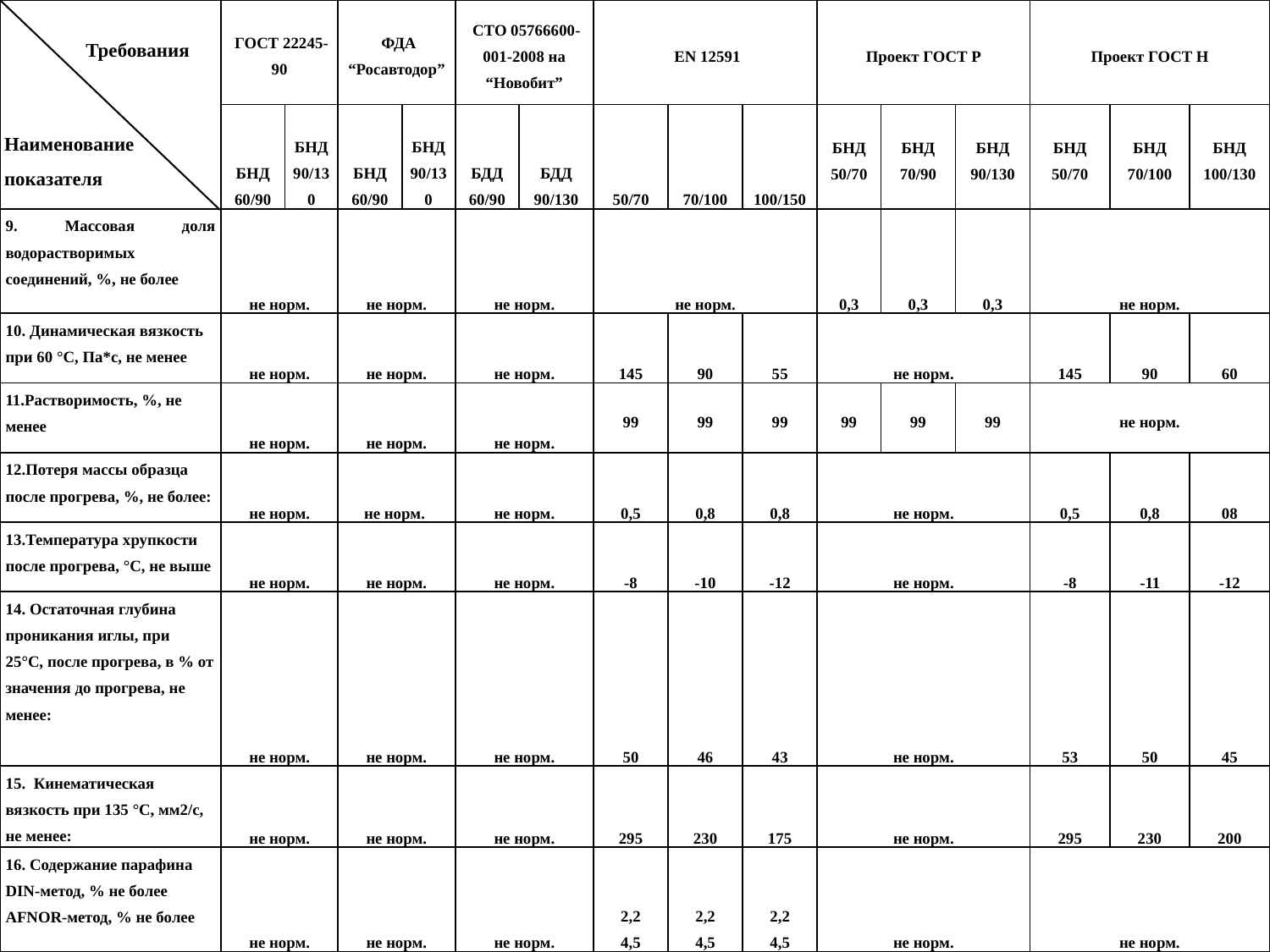

|  | ГОСТ 22245-90 |  | ФДА “Росавтодор” |  | СТО 05766600-001-2008 на “Новобит” |  | EN 12591 |  |  | Проект ГОСТ Р |  |  | Проект ГОСТ Н |  |  |
| --- | --- | --- | --- | --- | --- | --- | --- | --- | --- | --- | --- | --- | --- | --- | --- |
|  | БНД 60/90 | БНД 90/130 | БНД 60/90 | БНД 90/130 | БДД 60/90 | БДД 90/130 | 50/70 | 70/100 | 100/150 | БНД 50/70 | БНД 70/90 | БНД 90/130 | БНД 50/70 | БНД 70/100 | БНД 100/130 |
| 9. Массовая доля водорастворимых соединений, %, не более | не норм. |  | не норм. |  | не норм. |  | не норм. |  |  | 0,3 | 0,3 | 0,3 | не норм. |  |  |
| 10. Динамическая вязкость при 60 °С, Па\*с, не менее | не норм. |  | не норм. |  | не норм. |  | 145 | 90 | 55 | не норм. |  |  | 145 | 90 | 60 |
| 11.Растворимость, %, не менее | не норм. |  | не норм. |  | не норм. |  | 99 | 99 | 99 | 99 | 99 | 99 | не норм. |  |  |
| 12.Потеря массы образца после прогрева, %, не более: | не норм. |  | не норм. |  | не норм. |  | 0,5 | 0,8 | 0,8 | не норм. |  |  | 0,5 | 0,8 | 08 |
| 13.Температура хрупкости после прогрева, °С, не выше | не норм. |  | не норм. |  | не норм. |  | -8 | -10 | -12 | не норм. |  |  | -8 | -11 | -12 |
| 14. Остаточная глубина проникания иглы, при 25°С, после прогрева, в % от значения до прогрева, не менее: | не норм. |  | не норм. |  | не норм. |  | 50 | 46 | 43 | не норм. |  |  | 53 | 50 | 45 |
| 15. Кинематическая вязкость при 135 °С, мм2/с, не менее: | не норм. |  | не норм. |  | не норм. |  | 295 | 230 | 175 | не норм. |  |  | 295 | 230 | 200 |
| 16. Содержание парафина DIN-метод, % не более AFNOR-метод, % не более | не норм. |  | не норм. |  | не норм. |  | 2,2 4,5 | 2,2 4,5 | 2,2 4,5 | не норм. |  |  | не норм. |  |  |
Требования
Наименование
показателя